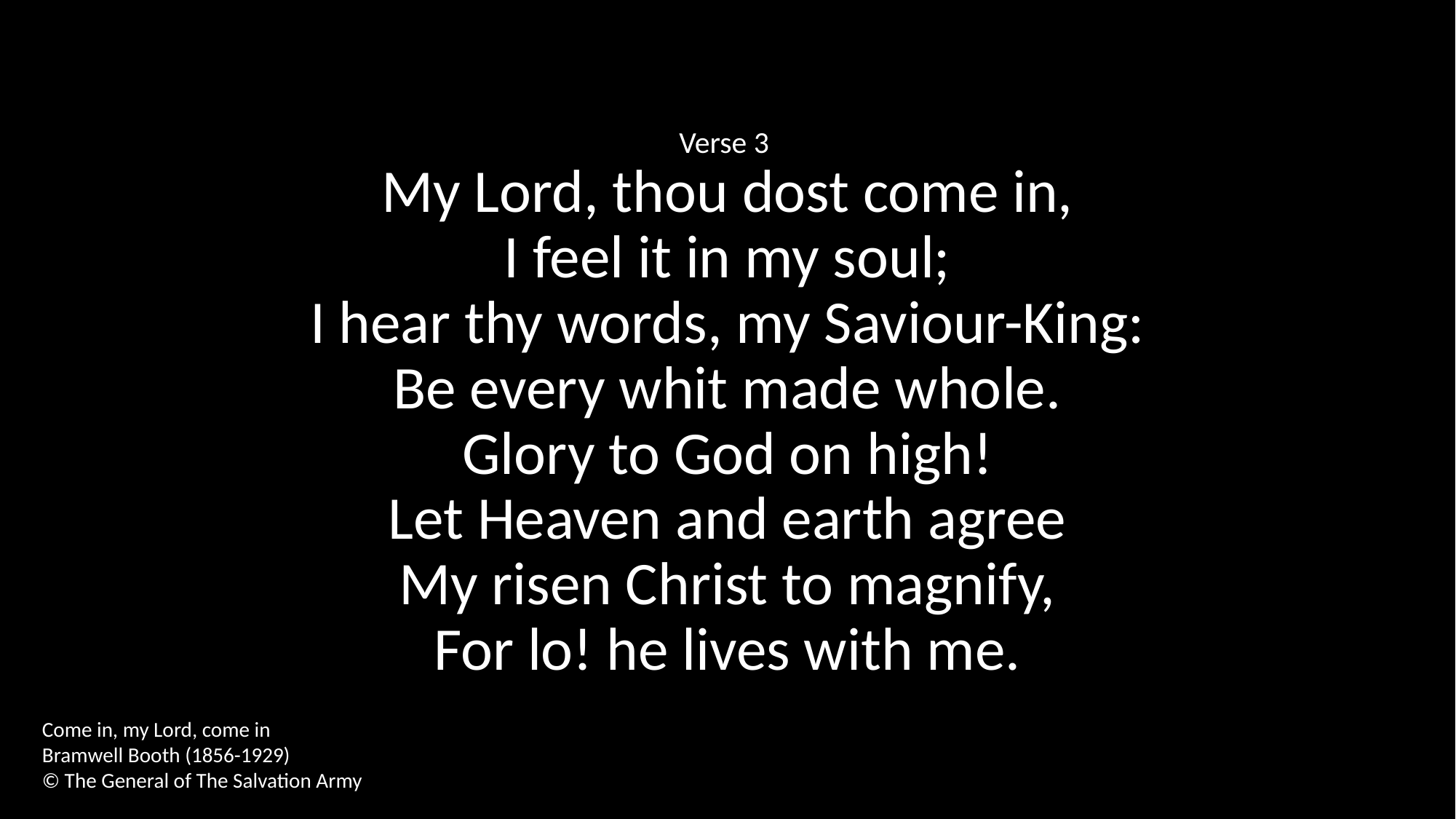

Verse 3
My Lord, thou dost come in,
I feel it in my soul;
I hear thy words, my Saviour-King:
Be every whit made whole.
Glory to God on high!
Let Heaven and earth agree
My risen Christ to magnify,
For lo! he lives with me.
Come in, my Lord, come in
Bramwell Booth (1856-1929)
© The General of The Salvation Army